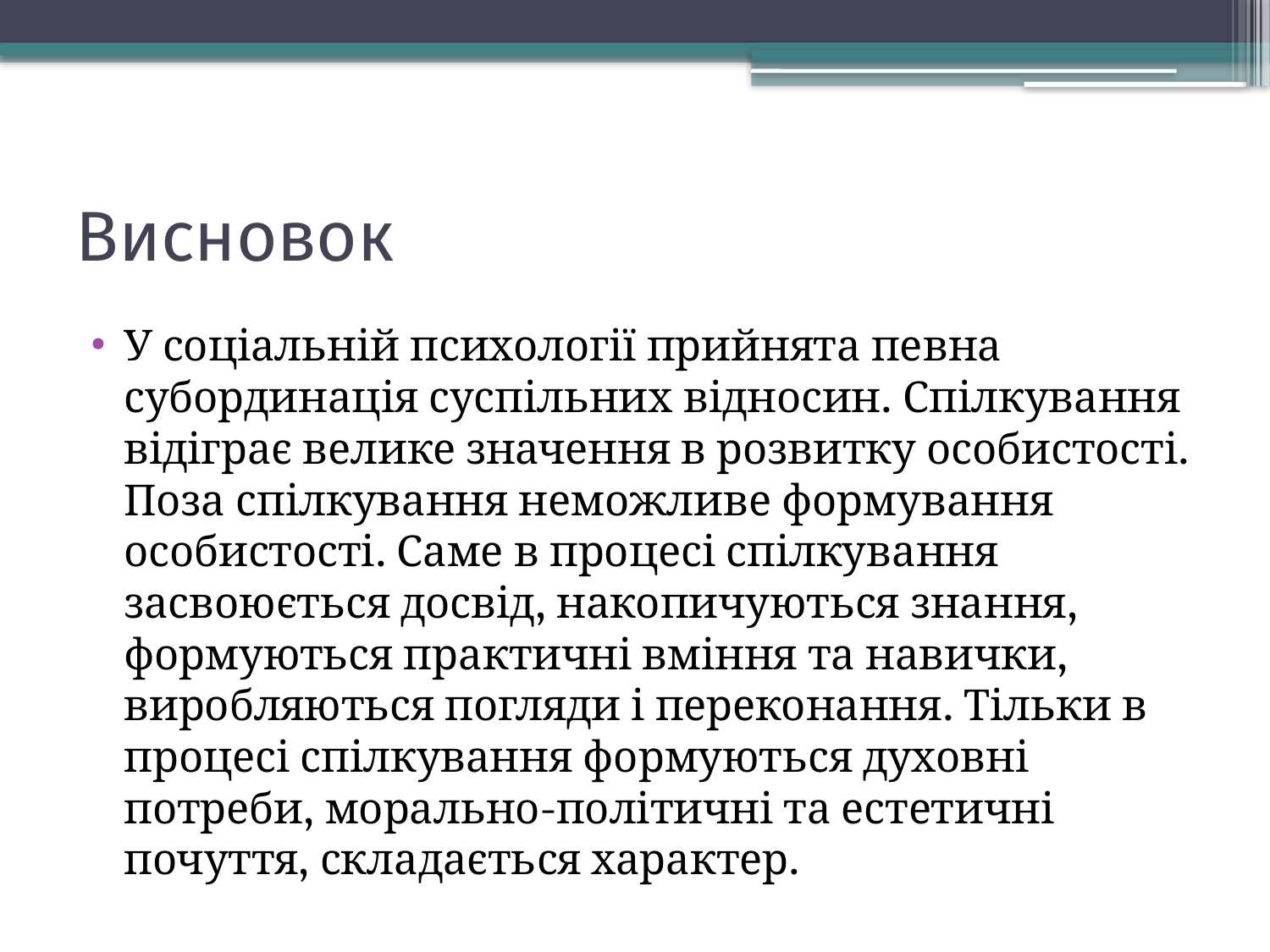

# Висновок
У соціальній психології прийнята певна субординація суспільних відносин. Спілкування відіграє велике значення в розвитку особистості. Поза спілкування неможливе формування особистості. Саме в процесі спілкування засвоюється досвід, накопичуються знання, формуються практичні вміння та навички, виробляються погляди і переконання. Тільки в процесі спілкування формуються духовні потреби, морально-політичні та естетичні почуття, складається характер.